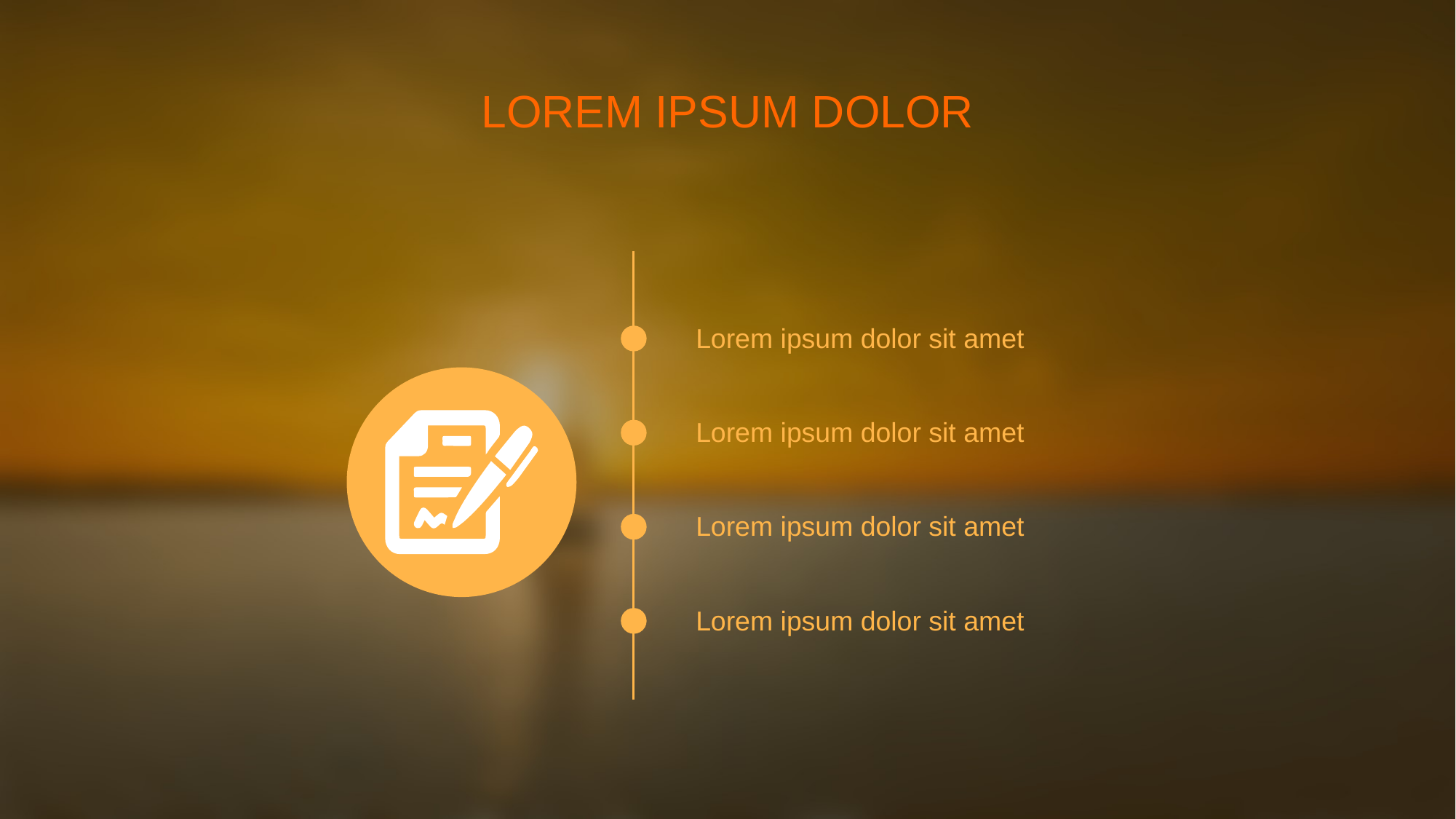

LOREM IPSUM DOLOR
Lorem ipsum dolor sit amet

Lorem ipsum dolor sit amet

Lorem ipsum dolor sit amet

Lorem ipsum dolor sit amet